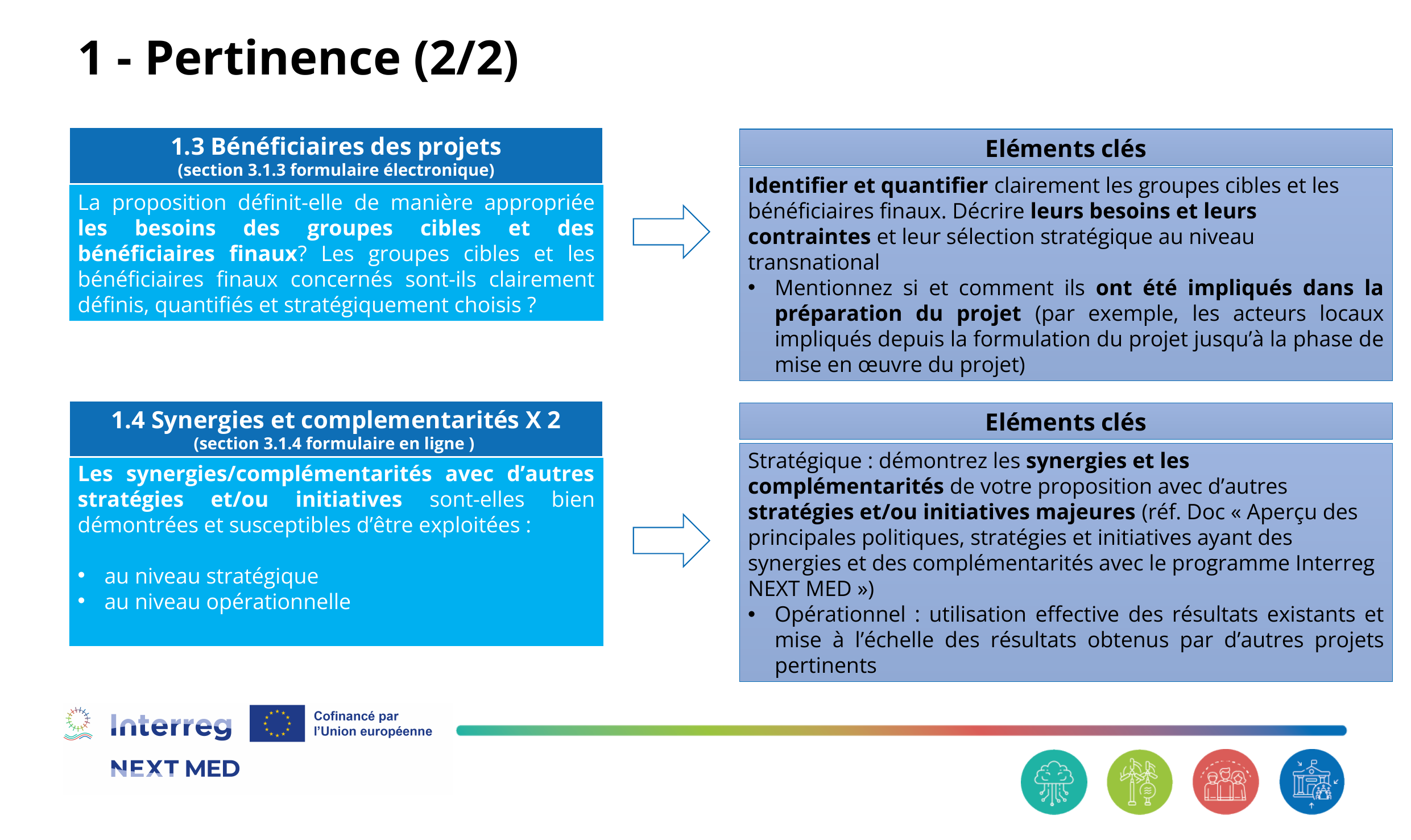

# 1 - Pertinence (2/2)
1.3 Bénéficiaires des projets
(section 3.1.3 formulaire électronique)
La proposition définit-elle de manière appropriée les besoins des groupes cibles et des bénéficiaires finaux? Les groupes cibles et les bénéficiaires finaux concernés sont-ils clairement définis, quantifiés et stratégiquement choisis ?
Eléments clés
Identifier et quantifier clairement les groupes cibles et les bénéficiaires finaux. Décrire leurs besoins et leurs contraintes et leur sélection stratégique au niveau transnational
Mentionnez si et comment ils ont été impliqués dans la préparation du projet (par exemple, les acteurs locaux impliqués depuis la formulation du projet jusqu’à la phase de mise en œuvre du projet)

1.4 Synergies et complementarités X 2
(section 3.1.4 formulaire en ligne )

Les synergies/complémentarités avec d’autres stratégies et/ou initiatives sont-elles bien démontrées et susceptibles d’être exploitées :

au niveau stratégique
au niveau opérationnelle

Eléments clés
Stratégique : démontrez les synergies et les complémentarités de votre proposition avec d’autres stratégies et/ou initiatives majeures (réf. Doc « Aperçu des principales politiques, stratégies et initiatives ayant des synergies et des complémentarités avec le programme Interreg NEXT MED »)
Opérationnel : utilisation effective des résultats existants et mise à l’échelle des résultats obtenus par d’autres projets pertinents